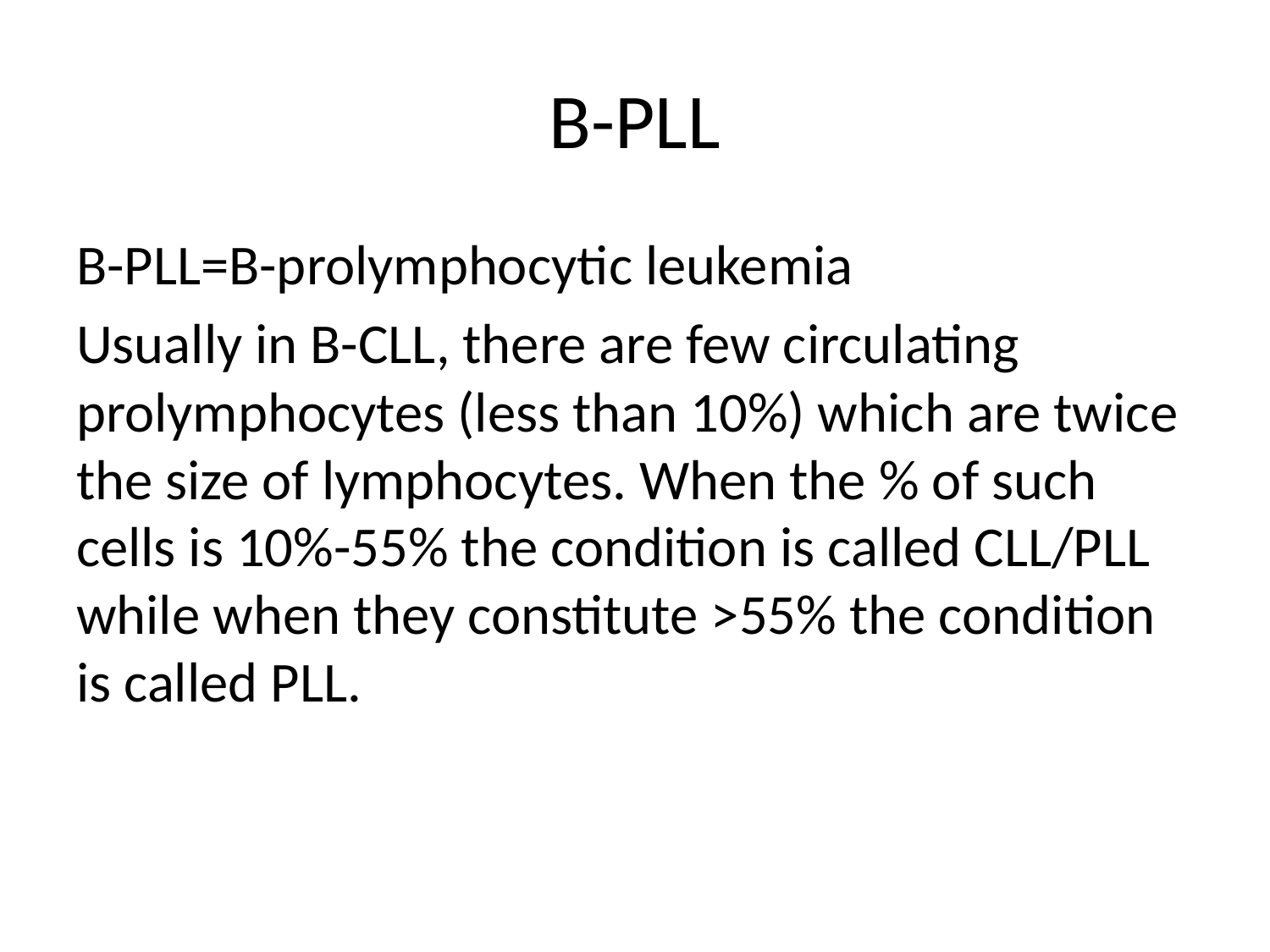

# B-PLL
B-PLL=B-prolymphocytic leukemia
Usually in B-CLL, there are few circulating prolymphocytes (less than 10%) which are twice the size of lymphocytes. When the % of such cells is 10%-55% the condition is called CLL/PLL while when they constitute >55% the condition is called PLL.